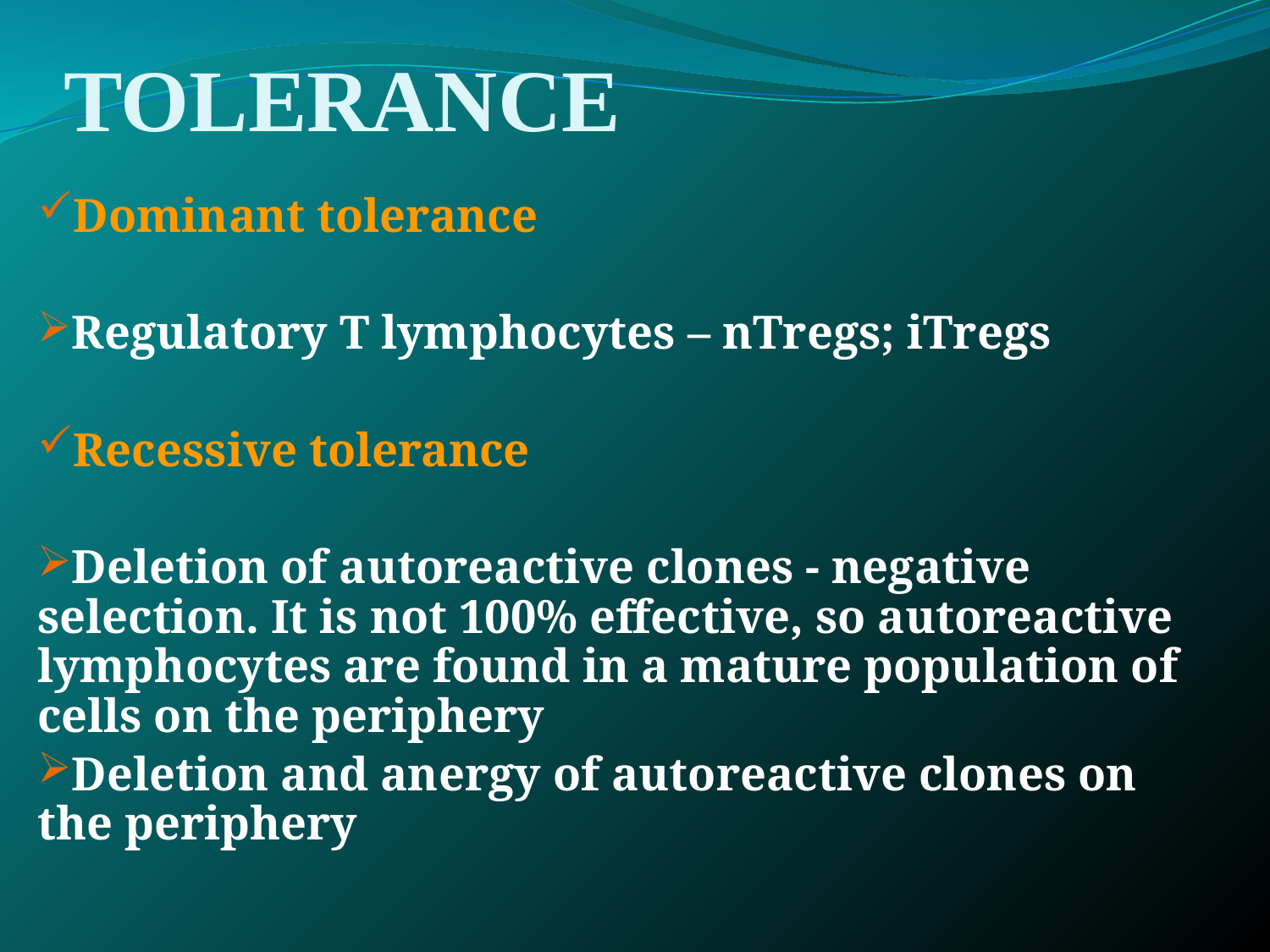

TOLERANCE

Dominant tolerance

Regulatory T lymphocytes – nTregs; iTregs

Recessive tolerance

Deletion of autoreactive clones - negative selection. It is not 100% effective, so autoreactive lymphocytes are found in a mature population of cells on the periphery
Deletion and anergy of autoreactive clones on the periphery